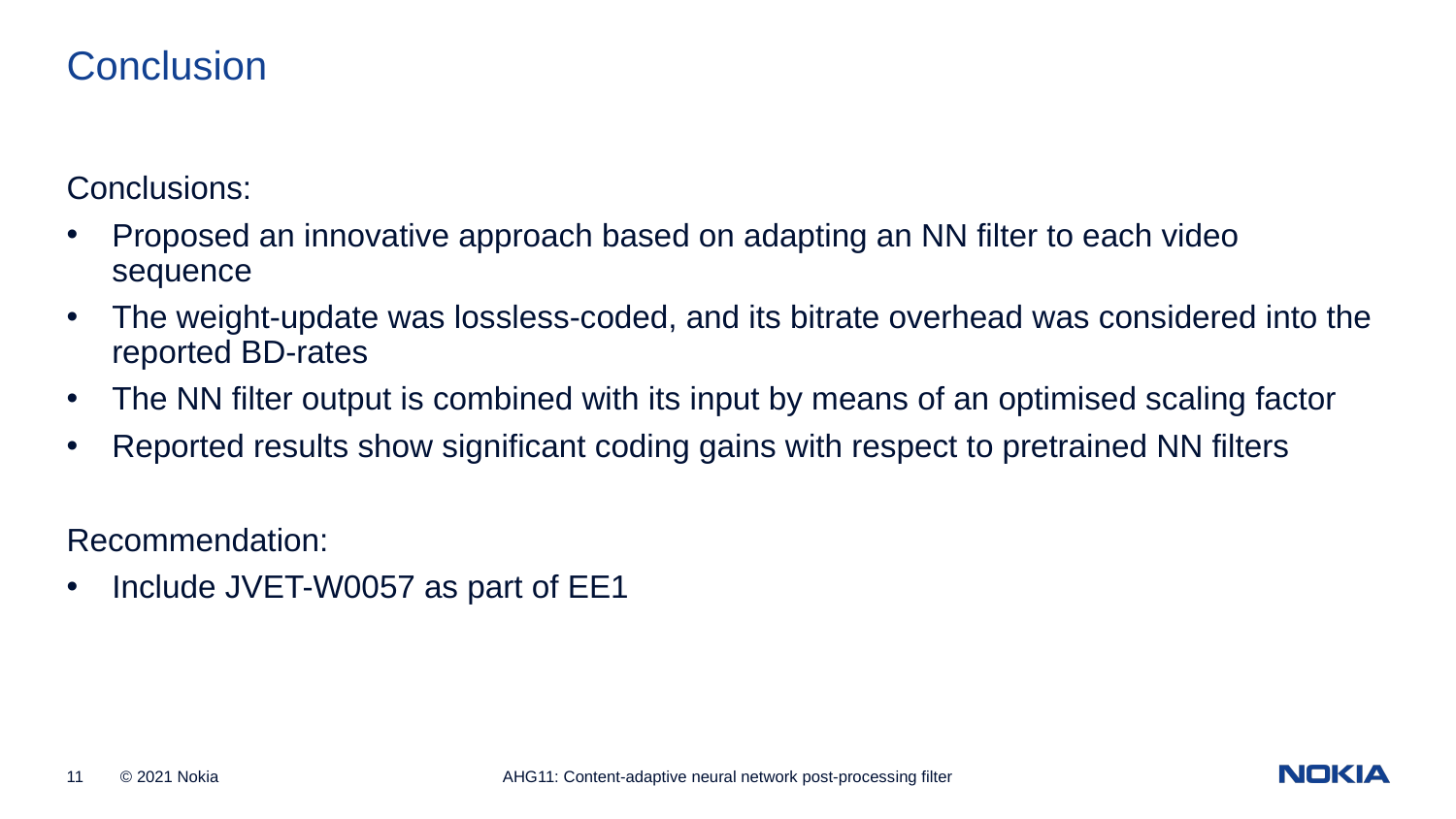

Conclusion

Conclusions:
Proposed an innovative approach based on adapting an NN filter to each video sequence
The weight-update was lossless-coded, and its bitrate overhead was considered into the reported BD-rates
The NN filter output is combined with its input by means of an optimised scaling factor
Reported results show significant coding gains with respect to pretrained NN filters

Recommendation:
Include JVET-W0057 as part of EE1
AHG11: Content-adaptive neural network post-processing filter